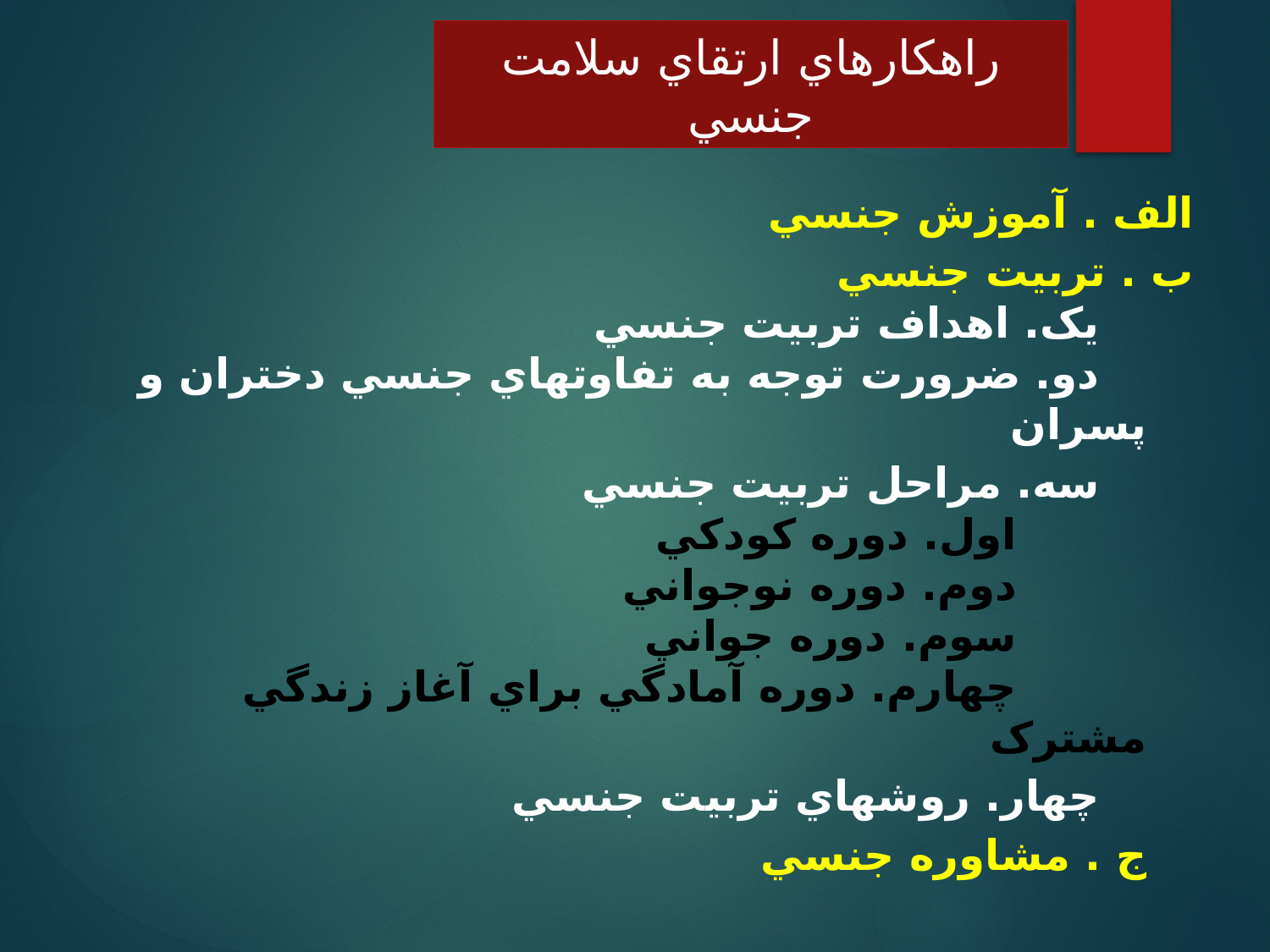

راهکارهاي ارتقاي سلامت جنسي
الف . آموزش جنسي
ب . تربيت جنسي
يک. اهداف تربيت جنسي
دو. ضرورت توجه به تفاوت‏هاي جنسي دختران و پسران
سه. مراحل تربيت جنسي
اول. دوره کودکي
دوم. دوره نوجواني
سوم. دوره جواني
چهارم. دوره آمادگي براي آغاز زندگي مشترک
چهار. روش‏هاي تربيت جنسي
ج . مشاوره جنسي